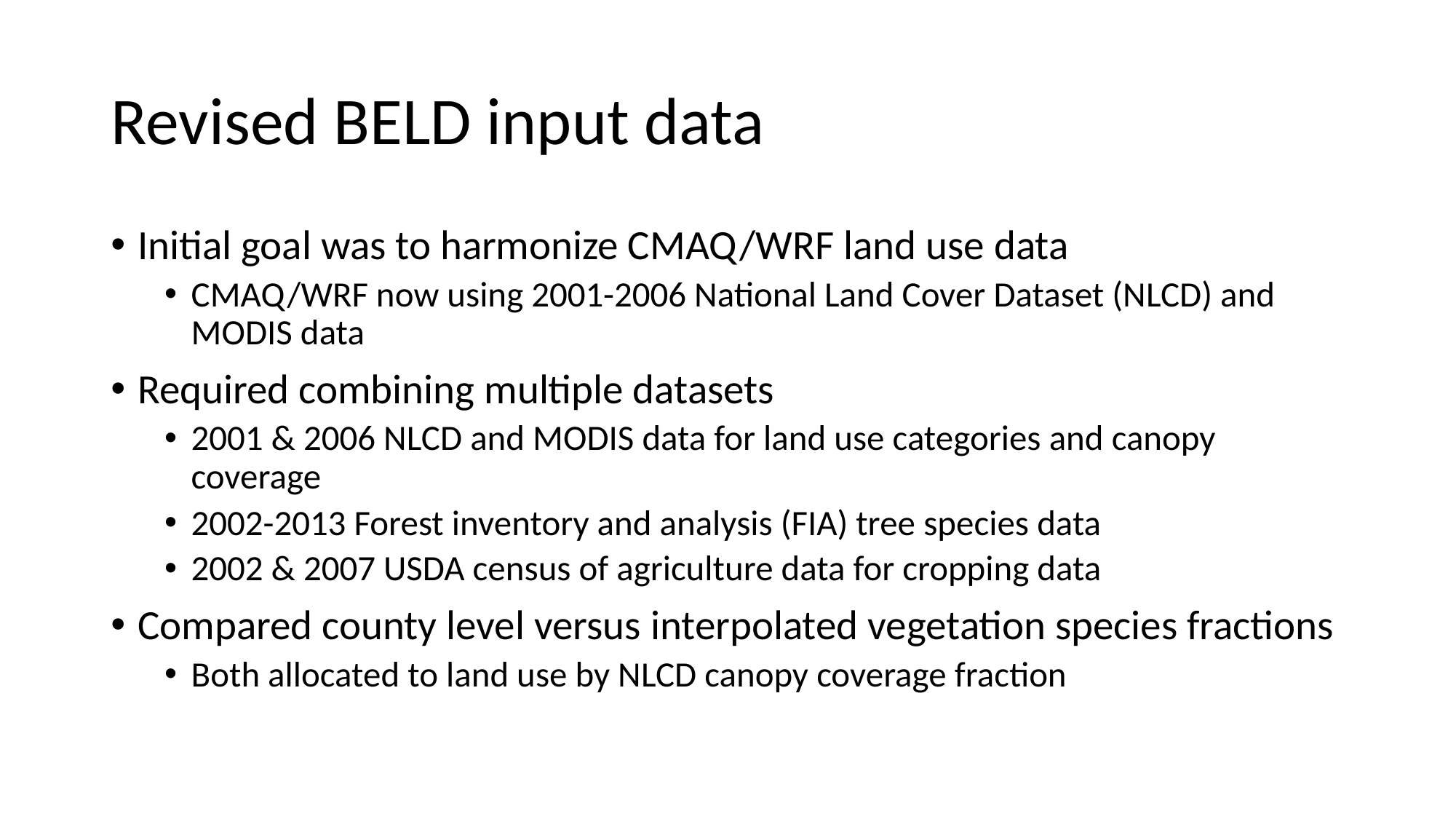

# Revised BELD input data
Initial goal was to harmonize CMAQ/WRF land use data
CMAQ/WRF now using 2001-2006 National Land Cover Dataset (NLCD) and MODIS data
Required combining multiple datasets
2001 & 2006 NLCD and MODIS data for land use categories and canopy coverage
2002-2013 Forest inventory and analysis (FIA) tree species data
2002 & 2007 USDA census of agriculture data for cropping data
Compared county level versus interpolated vegetation species fractions
Both allocated to land use by NLCD canopy coverage fraction